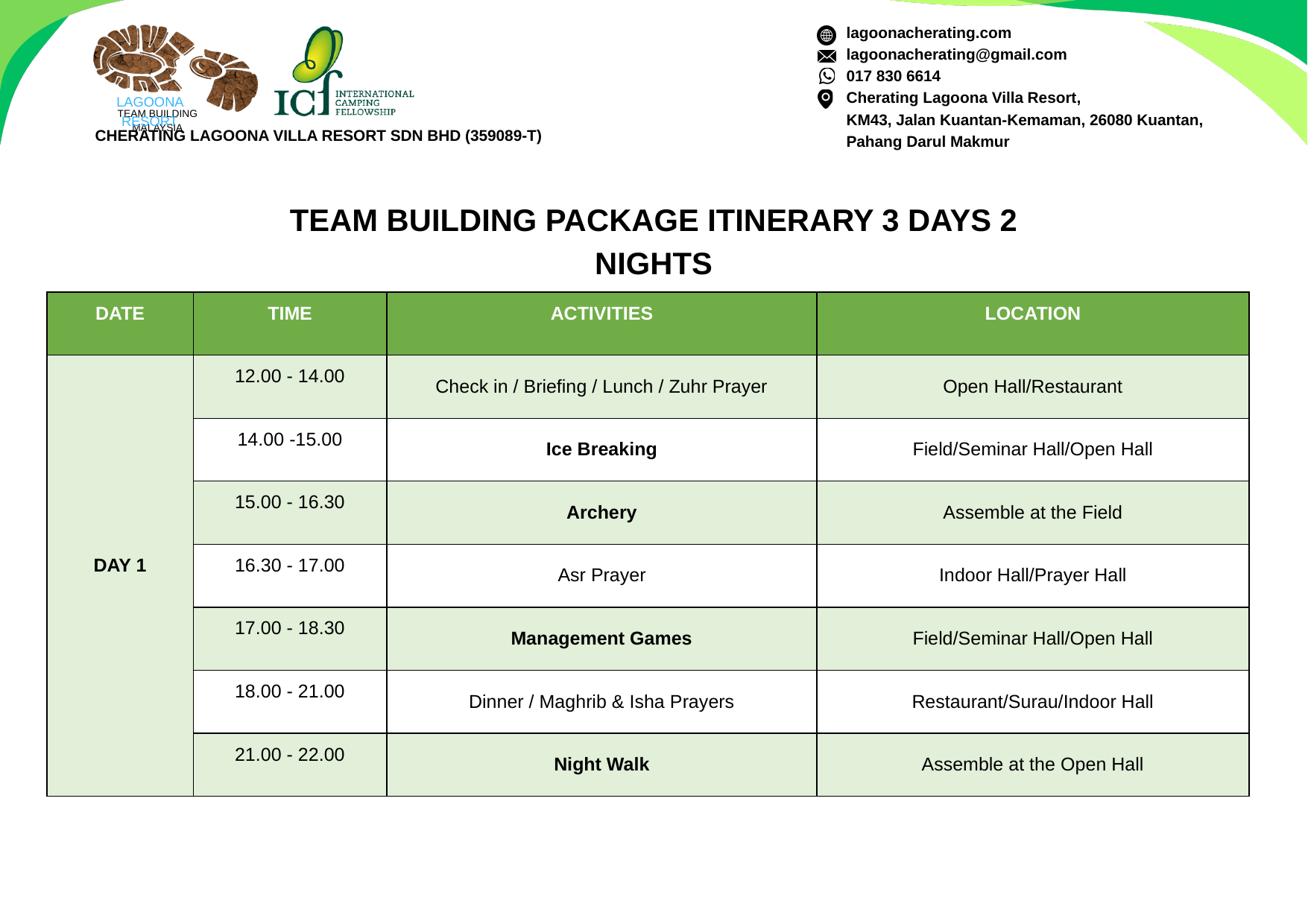

lagoonacherating.com
lagoonacherating@gmail.com
017 830 6614
Cherating Lagoona Villa Resort,
KM43, Jalan Kuantan-Kemaman, 26080 Kuantan,
Pahang Darul Makmur

LAGOONA RESORT
TEAM BUILDING MALAYSIA
CHERATING LAGOONA VILLA RESORT SDN BHD (359089-T)
TEAM BUILDING PACKAGE ITINERARY 3 DAYS 2 NIGHTS
| DATE | TIME | ACTIVITIES | LOCATION |
| --- | --- | --- | --- |
| DAY 1 | 12.00 - 14.00 | Check in / Briefing / Lunch / Zuhr Prayer | Open Hall/Restaurant |
| DAY 1 | 14.00 -15.00 | Ice Breaking | Field/Seminar Hall/Open Hall |
| DAY 1 | 15.00 - 16.30 | Archery | Assemble at the Field |
| DAY 1 | 16.30 - 17.00 | Asr Prayer | Indoor Hall/Prayer Hall |
| DAY 1 | 17.00 - 18.30 | Management Games | Field/Seminar Hall/Open Hall |
| DAY 1 | 18.00 - 21.00 | Dinner / Maghrib & Isha Prayers | Restaurant/Surau/Indoor Hall |
| DAY 1 | 21.00 - 22.00 | Night Walk | Assemble at the Open Hall |